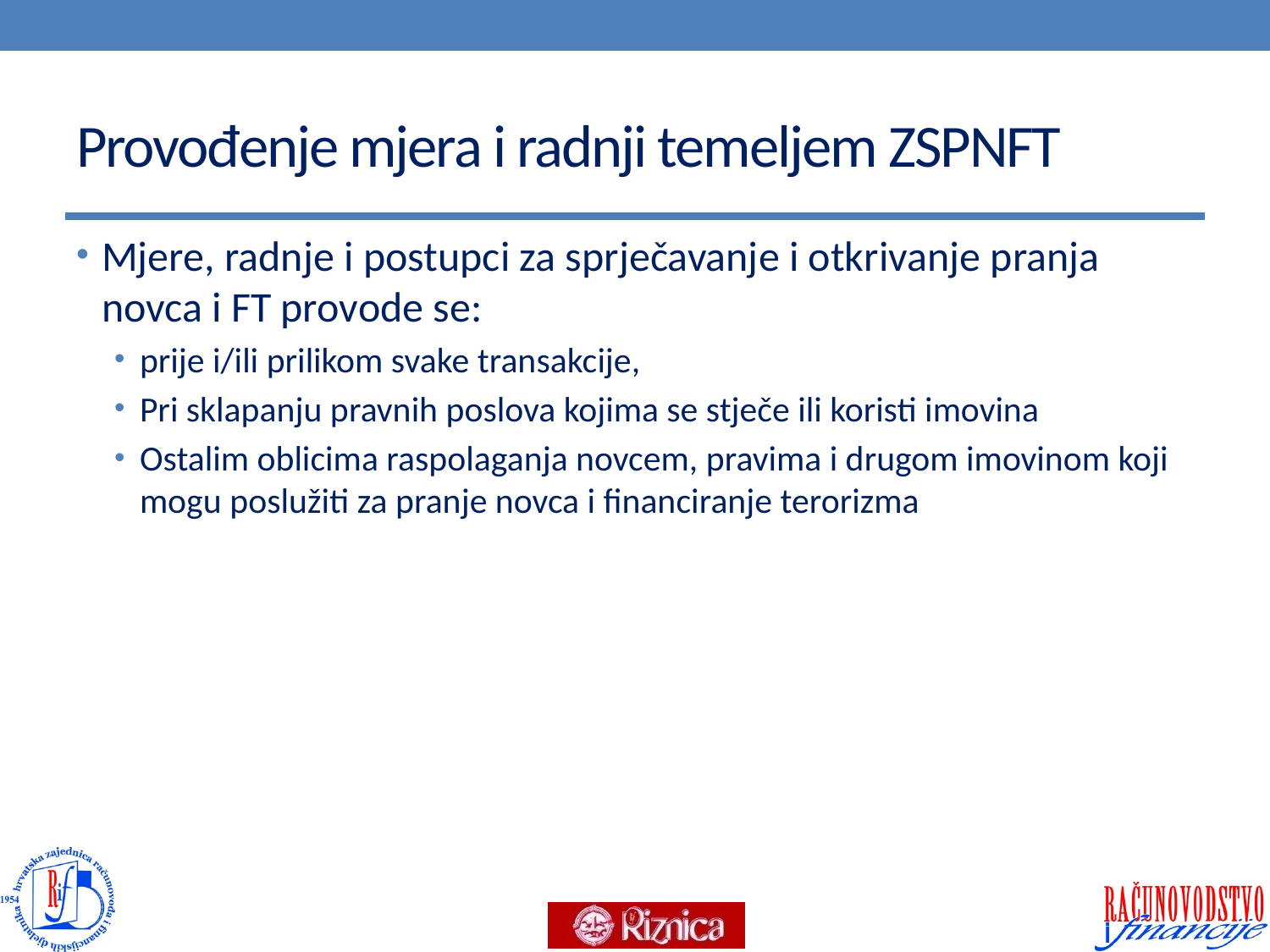

# Provođenje mjera i radnji temeljem ZSPNFT
Mjere, radnje i postupci za sprječavanje i otkrivanje pranja novca i FT provode se:
prije i/ili prilikom svake transakcije,
Pri sklapanju pravnih poslova kojima se stječe ili koristi imovina
Ostalim oblicima raspolaganja novcem, pravima i drugom imovinom koji mogu poslužiti za pranje novca i financiranje terorizma